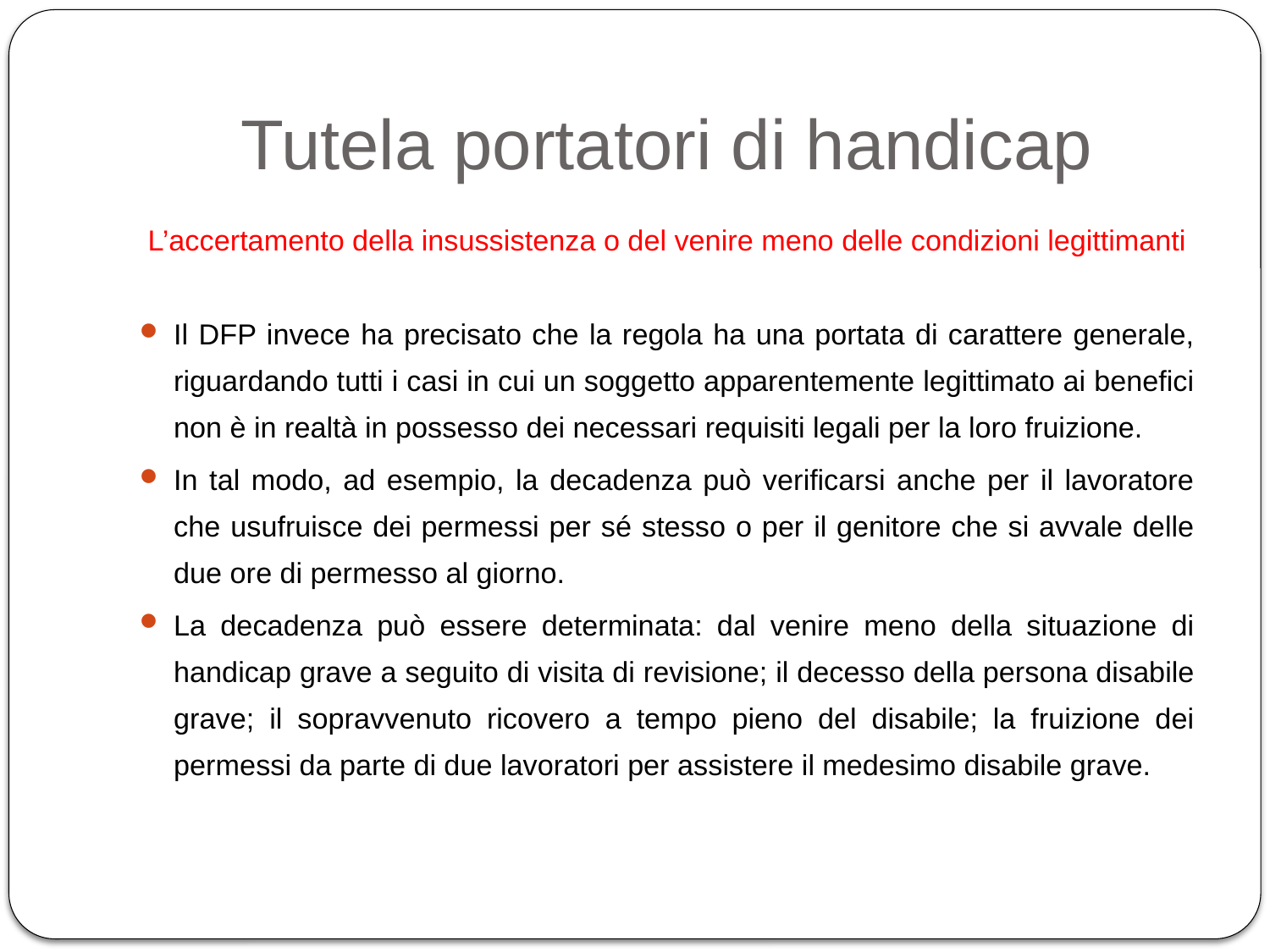

# Tutela portatori di handicap
L’accertamento della insussistenza o del venire meno delle condizioni legittimanti

Il DFP invece ha precisato che la regola ha una portata di carattere generale, riguardando tutti i casi in cui un soggetto apparentemente legittimato ai benefici non è in realtà in possesso dei necessari requisiti legali per la loro fruizione.
In tal modo, ad esempio, la decadenza può verificarsi anche per il lavoratore che usufruisce dei permessi per sé stesso o per il genitore che si avvale delle due ore di permesso al giorno.
La decadenza può essere determinata: dal venire meno della situazione di handicap grave a seguito di visita di revisione; il decesso della persona disabile grave; il sopravvenuto ricovero a tempo pieno del disabile; la fruizione dei permessi da parte di due lavoratori per assistere il medesimo disabile grave.